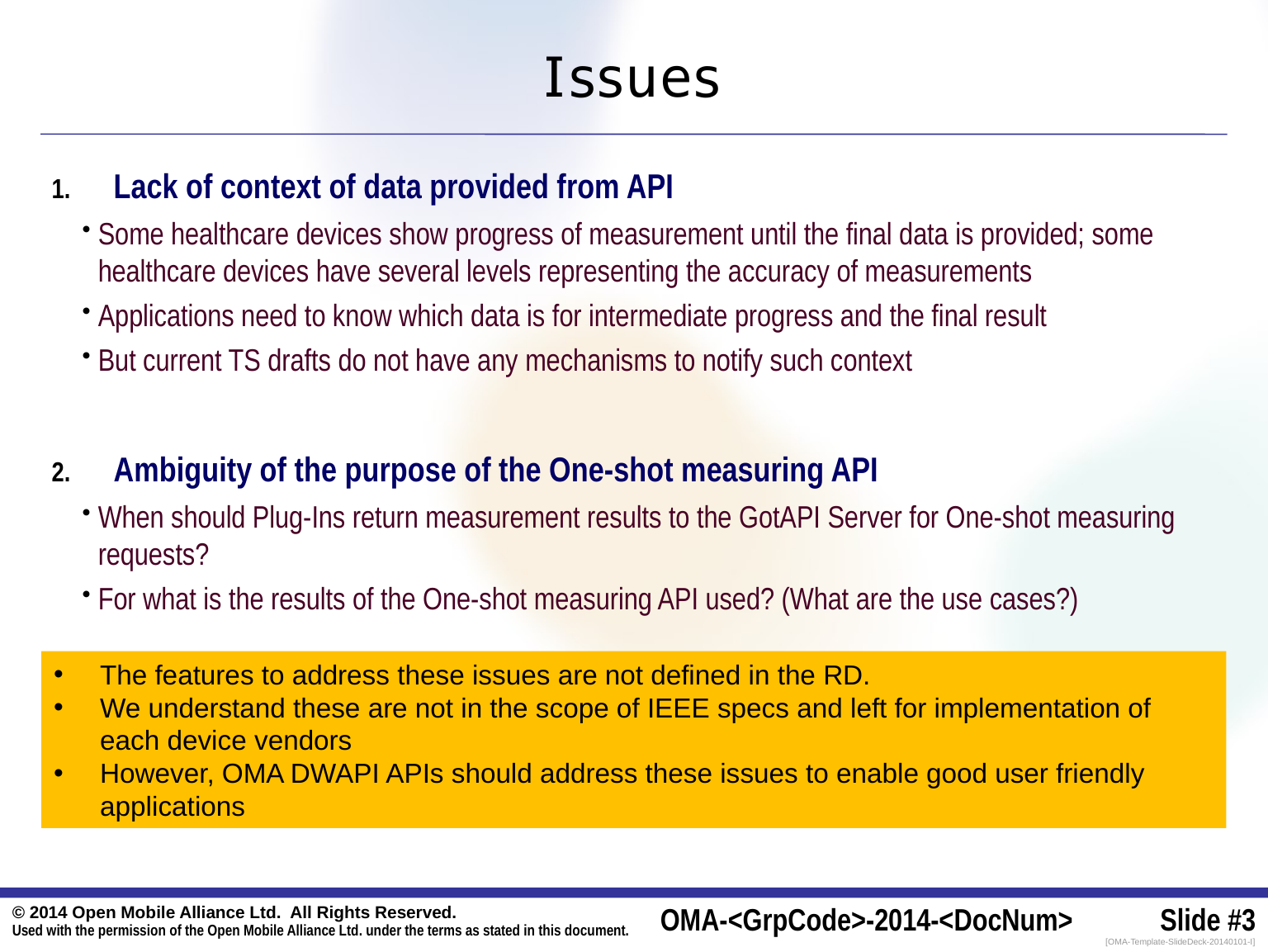

# Issues
Lack of context of data provided from API
Some healthcare devices show progress of measurement until the final data is provided; some healthcare devices have several levels representing the accuracy of measurements
Applications need to know which data is for intermediate progress and the final result
But current TS drafts do not have any mechanisms to notify such context

Ambiguity of the purpose of the One-shot measuring API
When should Plug-Ins return measurement results to the GotAPI Server for One-shot measuring requests?
For what is the results of the One-shot measuring API used? (What are the use cases?)
The features to address these issues are not defined in the RD.
We understand these are not in the scope of IEEE specs and left for implementation of each device vendors
However, OMA DWAPI APIs should address these issues to enable good user friendly applications